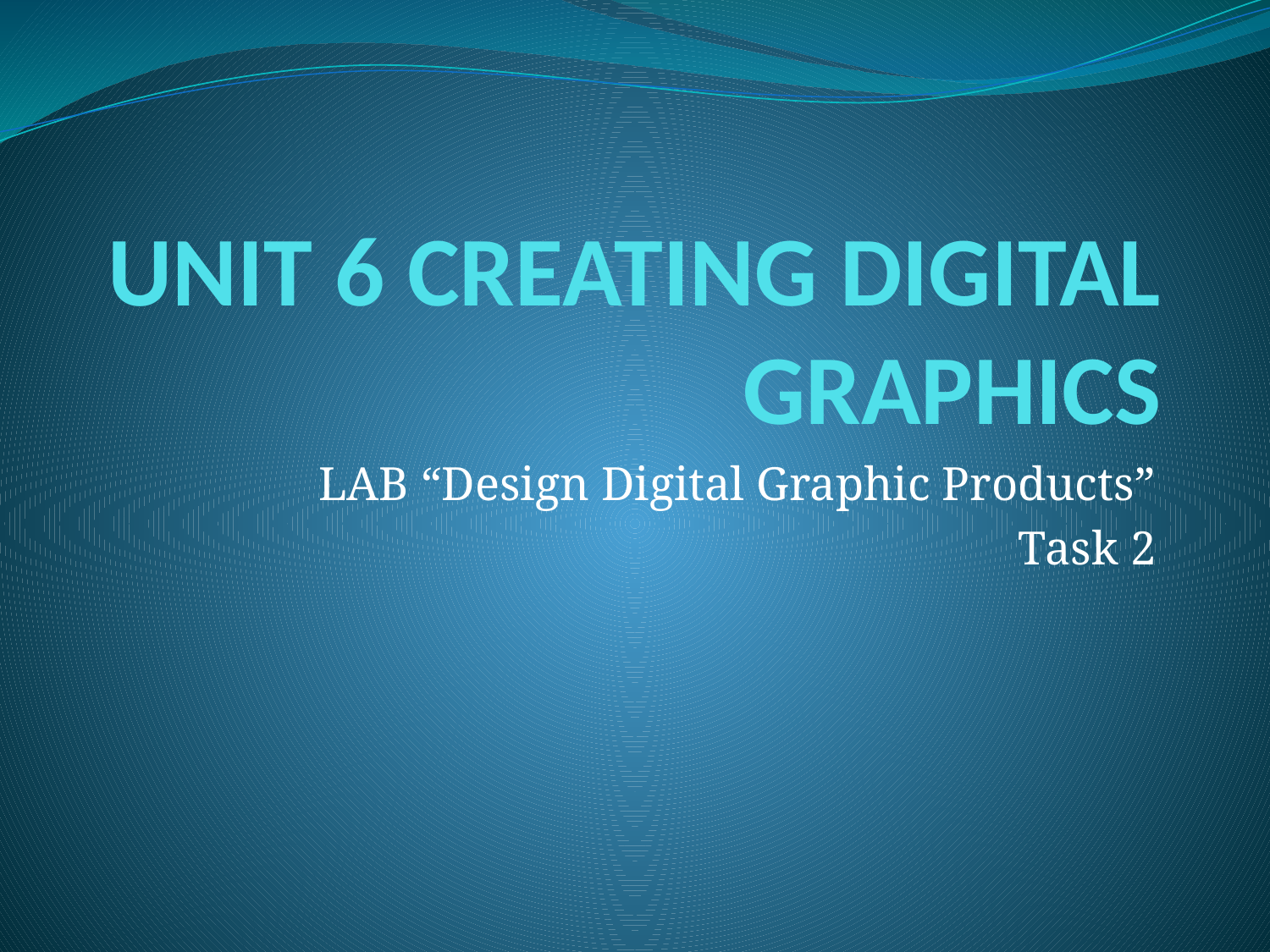

# UNIT 6 CREATING DIGITAL GRAPHICS
LAB “Design Digital Graphic Products”
Task 2